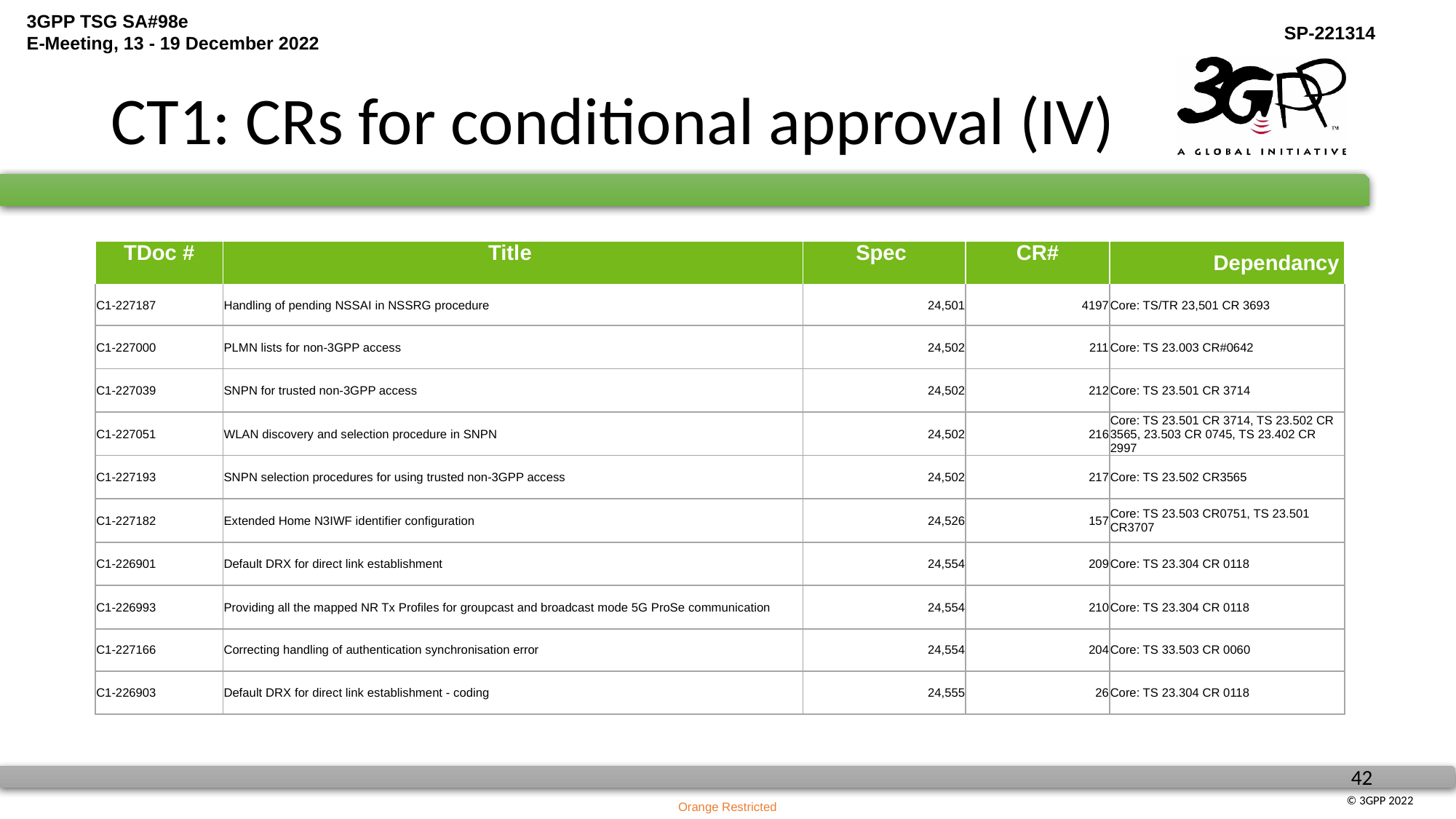

# CT1: CRs for conditional approval (IV)
| TDoc # | Title | Spec | CR# | Dependancy |
| --- | --- | --- | --- | --- |
| C1-227187 | Handling of pending NSSAI in NSSRG procedure | 24,501 | 4197 | Core: TS/TR 23,501 CR 3693 |
| C1-227000 | PLMN lists for non-3GPP access | 24,502 | 211 | Core: TS 23.003 CR#0642 |
| C1-227039 | SNPN for trusted non-3GPP access | 24,502 | 212 | Core: TS 23.501 CR 3714 |
| C1-227051 | WLAN discovery and selection procedure in SNPN | 24,502 | 216 | Core: TS 23.501 CR 3714, TS 23.502 CR 3565, 23.503 CR 0745, TS 23.402 CR 2997 |
| C1-227193 | SNPN selection procedures for using trusted non-3GPP access | 24,502 | 217 | Core: TS 23.502 CR3565 |
| C1-227182 | Extended Home N3IWF identifier configuration | 24,526 | 157 | Core: TS 23.503 CR0751, TS 23.501 CR3707 |
| C1-226901 | Default DRX for direct link establishment | 24,554 | 209 | Core: TS 23.304 CR 0118 |
| C1-226993 | Providing all the mapped NR Tx Profiles for groupcast and broadcast mode 5G ProSe communication | 24,554 | 210 | Core: TS 23.304 CR 0118 |
| C1-227166 | Correcting handling of authentication synchronisation error | 24,554 | 204 | Core: TS 33.503 CR 0060 |
| C1-226903 | Default DRX for direct link establishment - coding | 24,555 | 26 | Core: TS 23.304 CR 0118 |